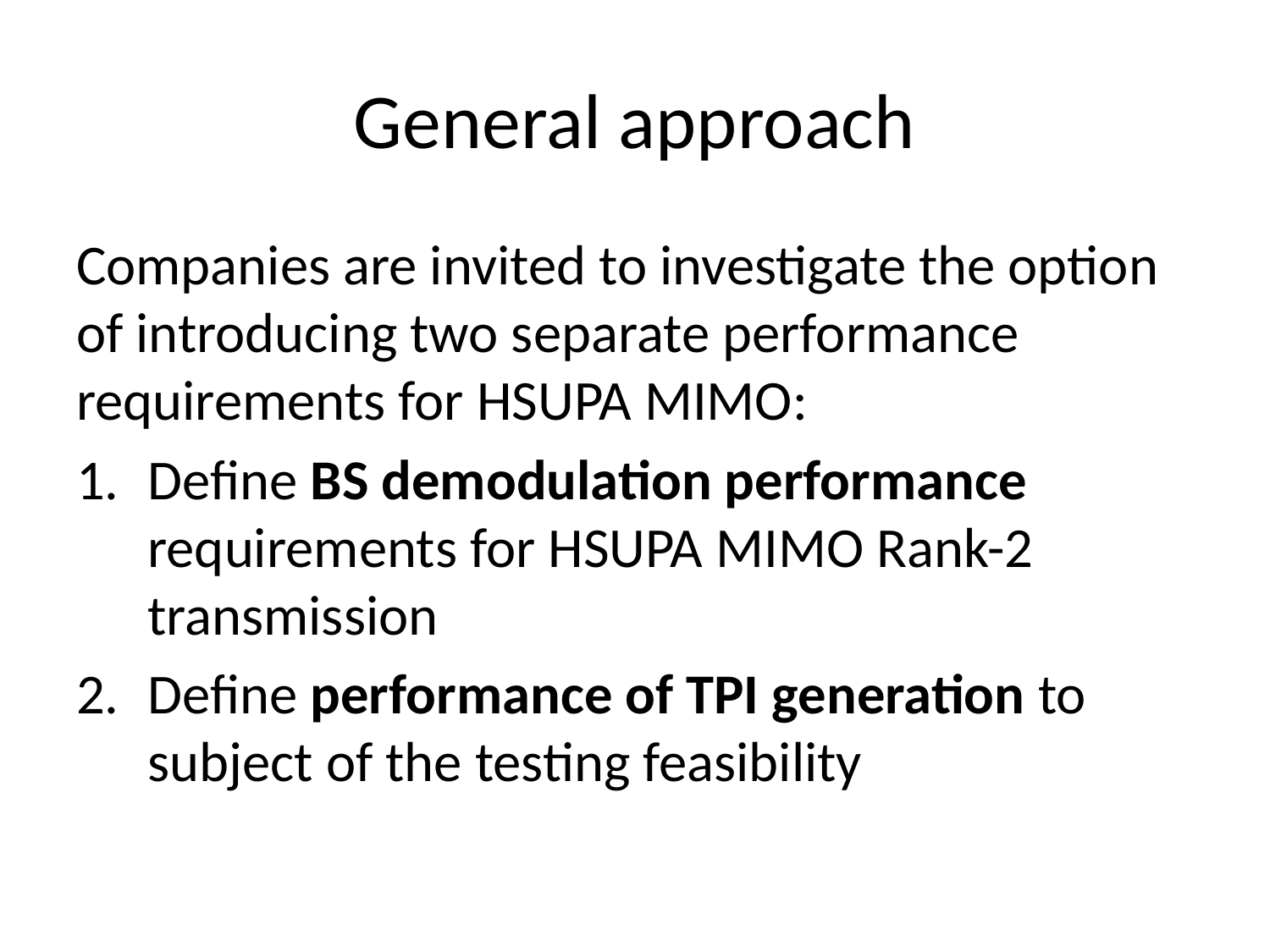

# General approach
Companies are invited to investigate the option of introducing two separate performance requirements for HSUPA MIMO:
Define BS demodulation performance requirements for HSUPA MIMO Rank-2 transmission
Define performance of TPI generation to subject of the testing feasibility